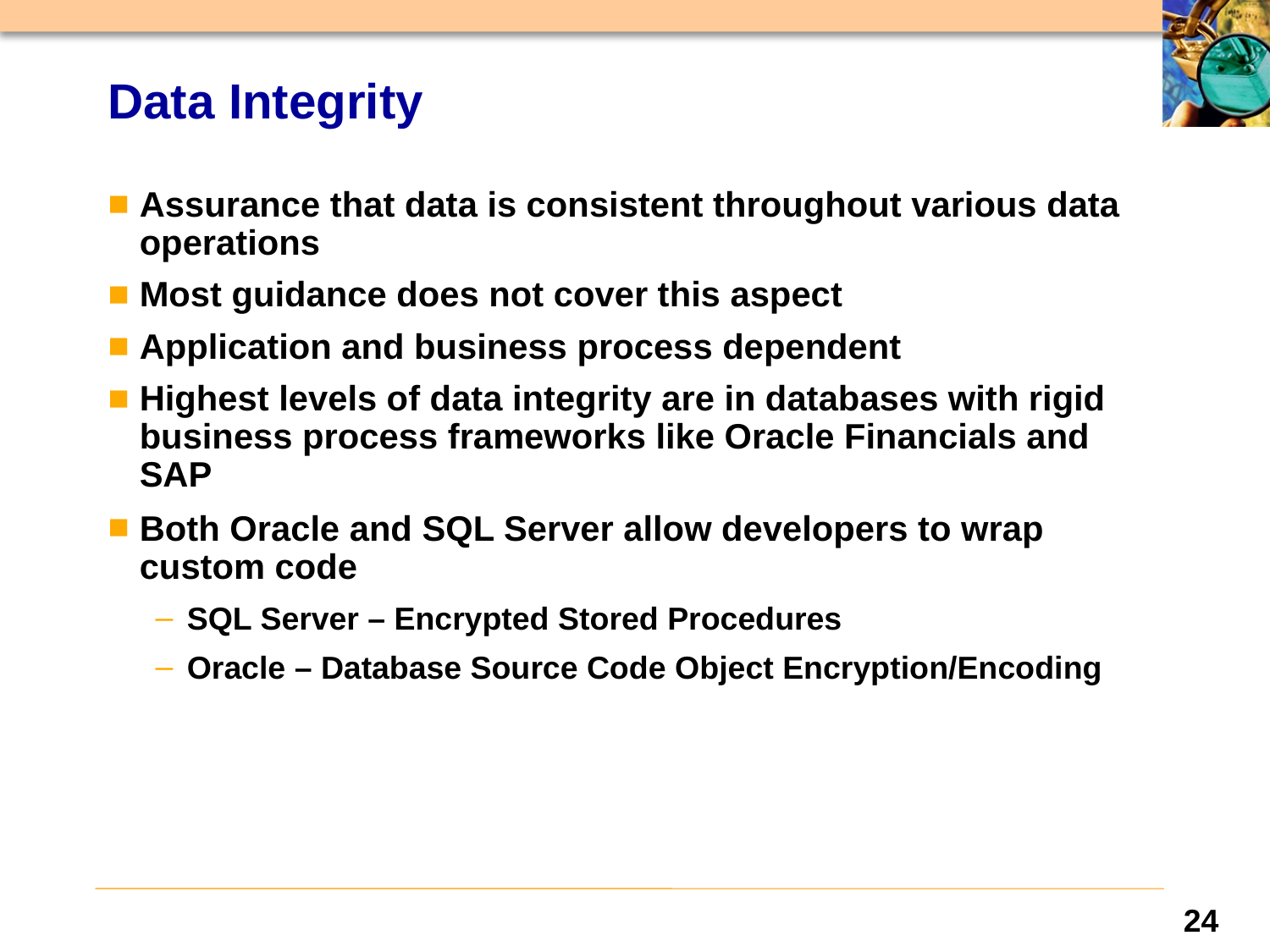

# Data Integrity
Assurance that data is consistent throughout various data operations
Most guidance does not cover this aspect
Application and business process dependent
Highest levels of data integrity are in databases with rigid business process frameworks like Oracle Financials and SAP
Both Oracle and SQL Server allow developers to wrap custom code
SQL Server – Encrypted Stored Procedures
Oracle – Database Source Code Object Encryption/Encoding